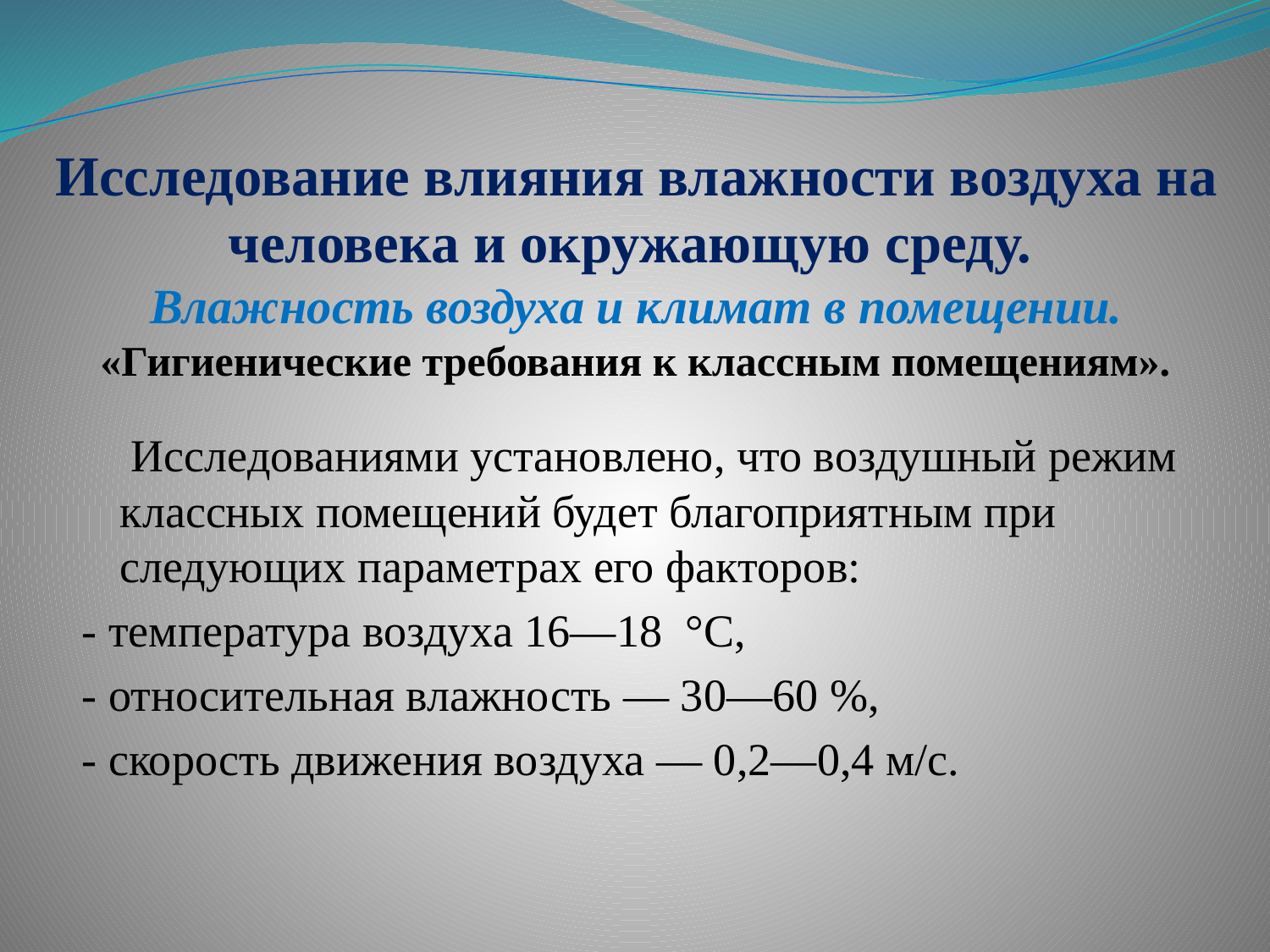

# Исследование влияния влажности воздуха на человека и окружающую среду. Влажность воздуха и климат в помещении.  «Гигиенические требования к классным помещениям».
    Исследованиями установлено, что воздушный режим классных помещений будет благоприятным при следующих параметрах его факторов:
- температура воздуха 16—18  °С,
- относительная влажность — 30—60 %,
- скорость движения воздуха — 0,2—0,4 м/с.